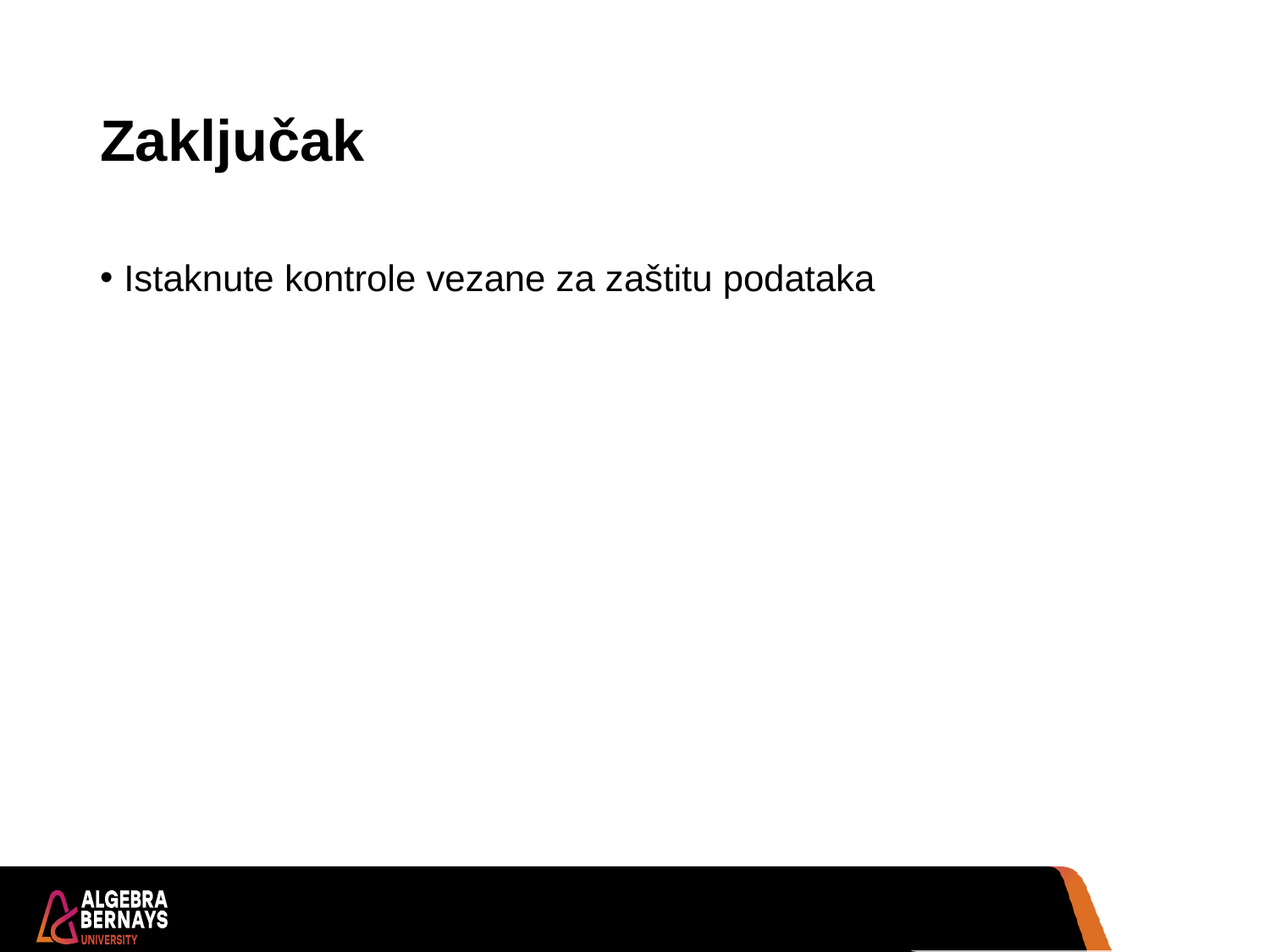

# Zaključak
Istaknute kontrole vezane za zaštitu podataka